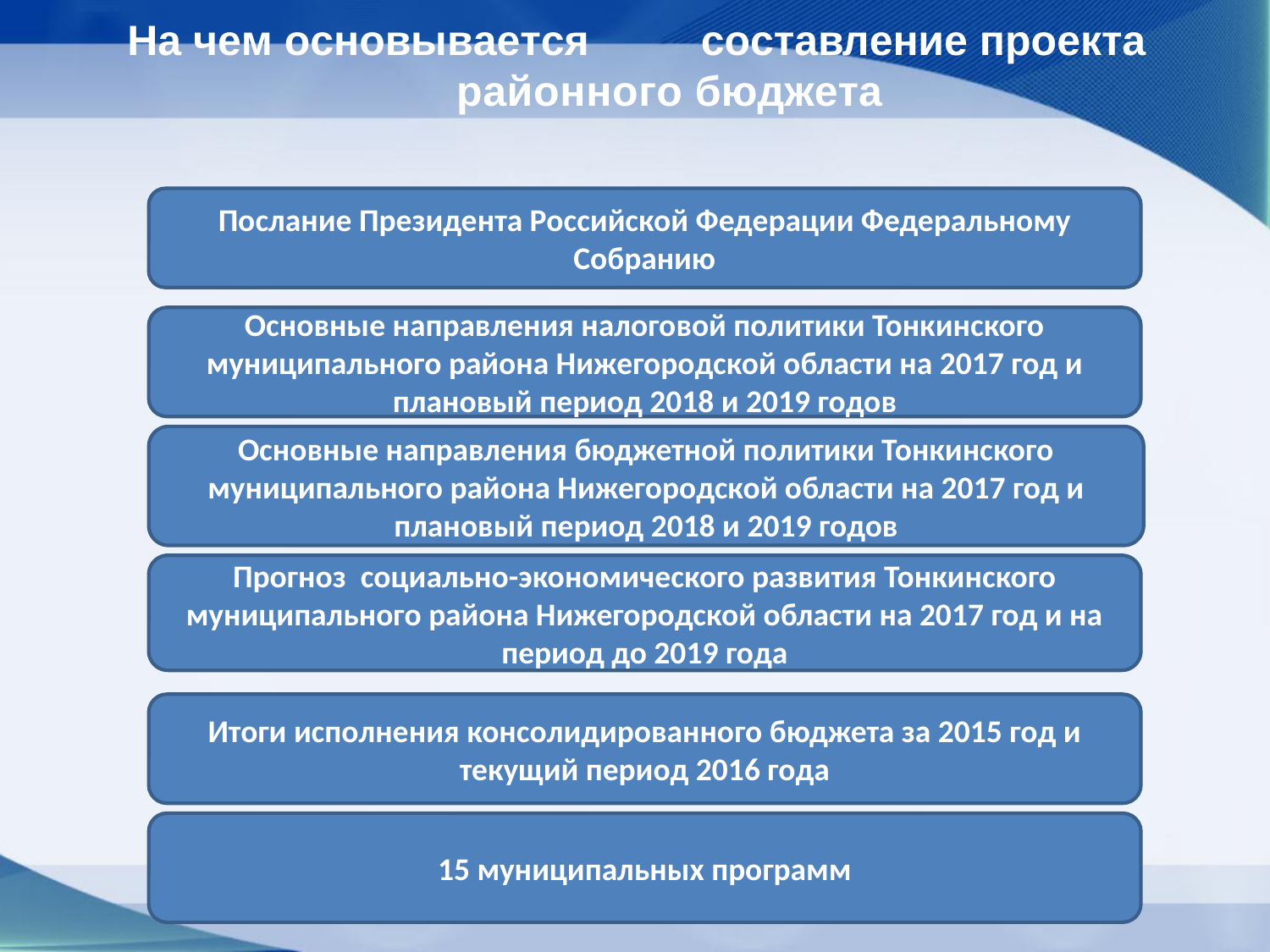

# На чем основывается	составление проекта районного бюджета
Послание Президента Российской Федерации Федеральному Собранию
Основные направления налоговой политики Тонкинского муниципального района Нижегородской области на 2017 год и плановый период 2018 и 2019 годов
Основные направления бюджетной политики Тонкинского муниципального района Нижегородской области на 2017 год и плановый период 2018 и 2019 годов
Прогноз  социально-экономического развития Тонкинского муниципального района Нижегородской области на 2017 год и на период до 2019 года
Итоги исполнения консолидированного бюджета за 2015 год и текущий период 2016 года
15 муниципальных программ